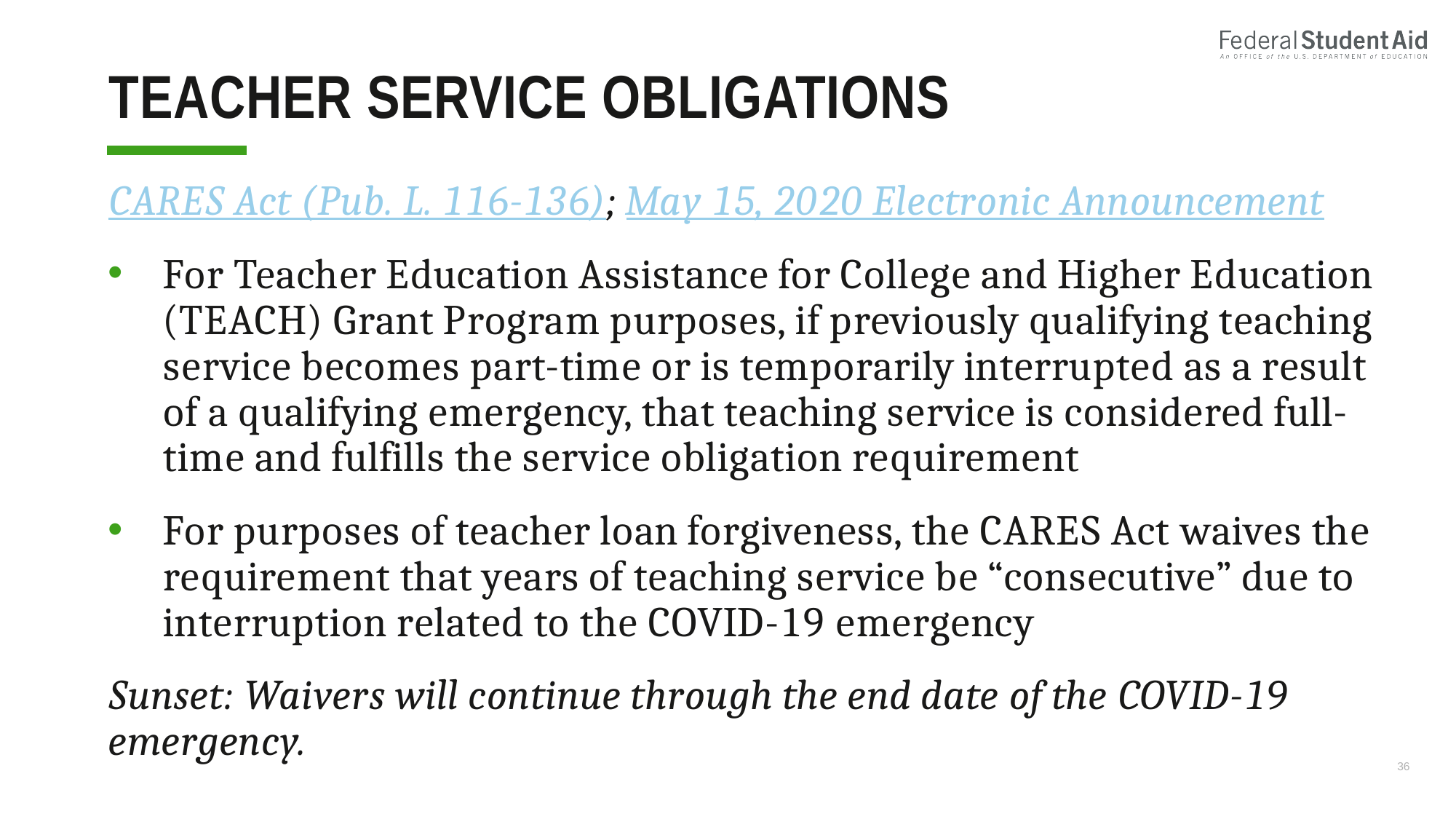

# Teacher service obligations
CARES Act (Pub. L. 116-136); May 15, 2020 Electronic Announcement
For Teacher Education Assistance for College and Higher Education (TEACH) Grant Program purposes, if previously qualifying teaching service becomes part-time or is temporarily interrupted as a result of a qualifying emergency, that teaching service is considered full-time and fulfills the service obligation requirement
For purposes of teacher loan forgiveness, the CARES Act waives the requirement that years of teaching service be “consecutive” due to interruption related to the COVID-19 emergency
Sunset: Waivers will continue through the end date of the COVID-19 emergency.

36